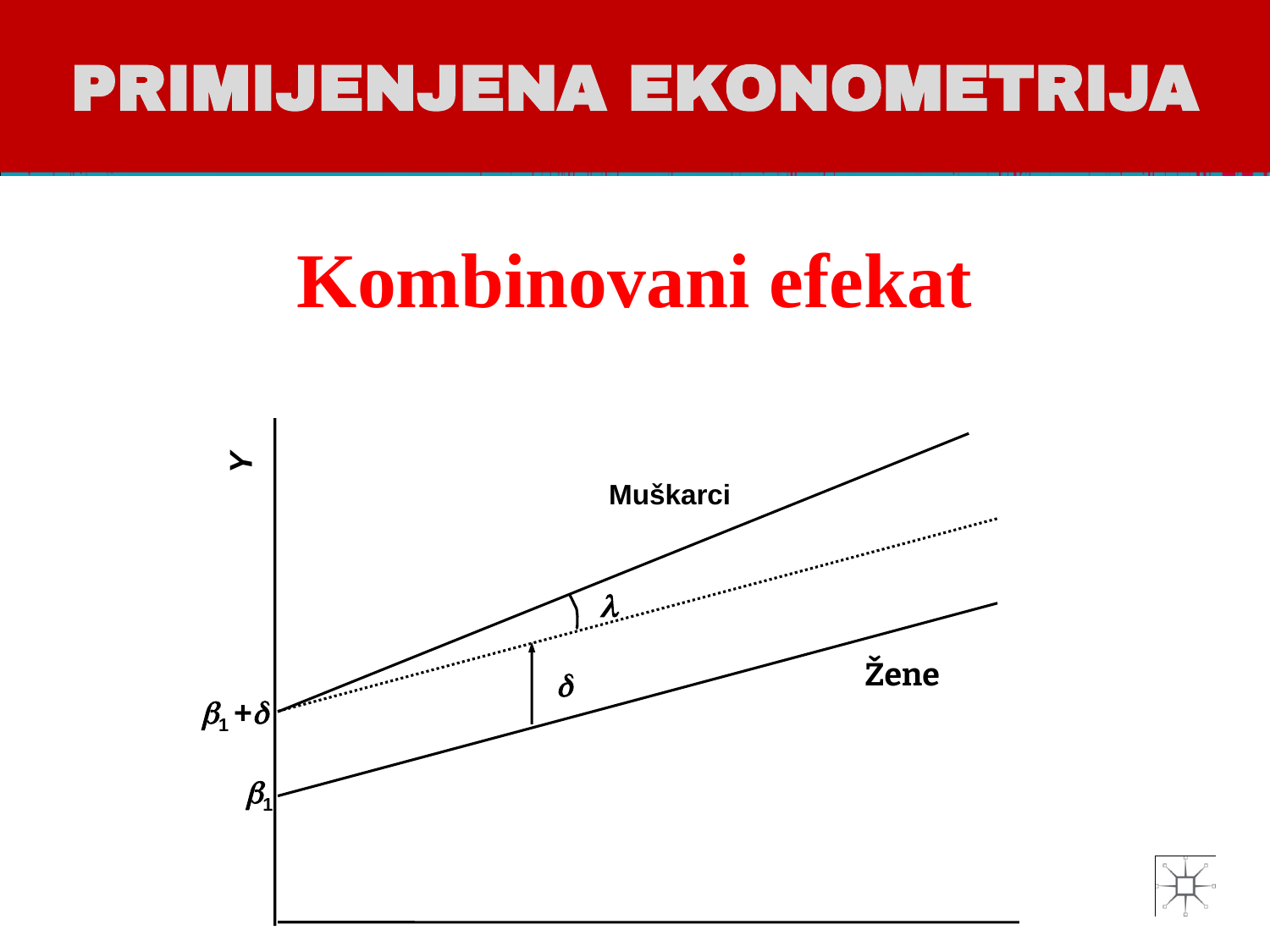

PRIMIJENJENA EKONOMETRIJA
# Kombinovani efekat

Y

Muškarci

λ

Žene
δ
β1 +δ
β1